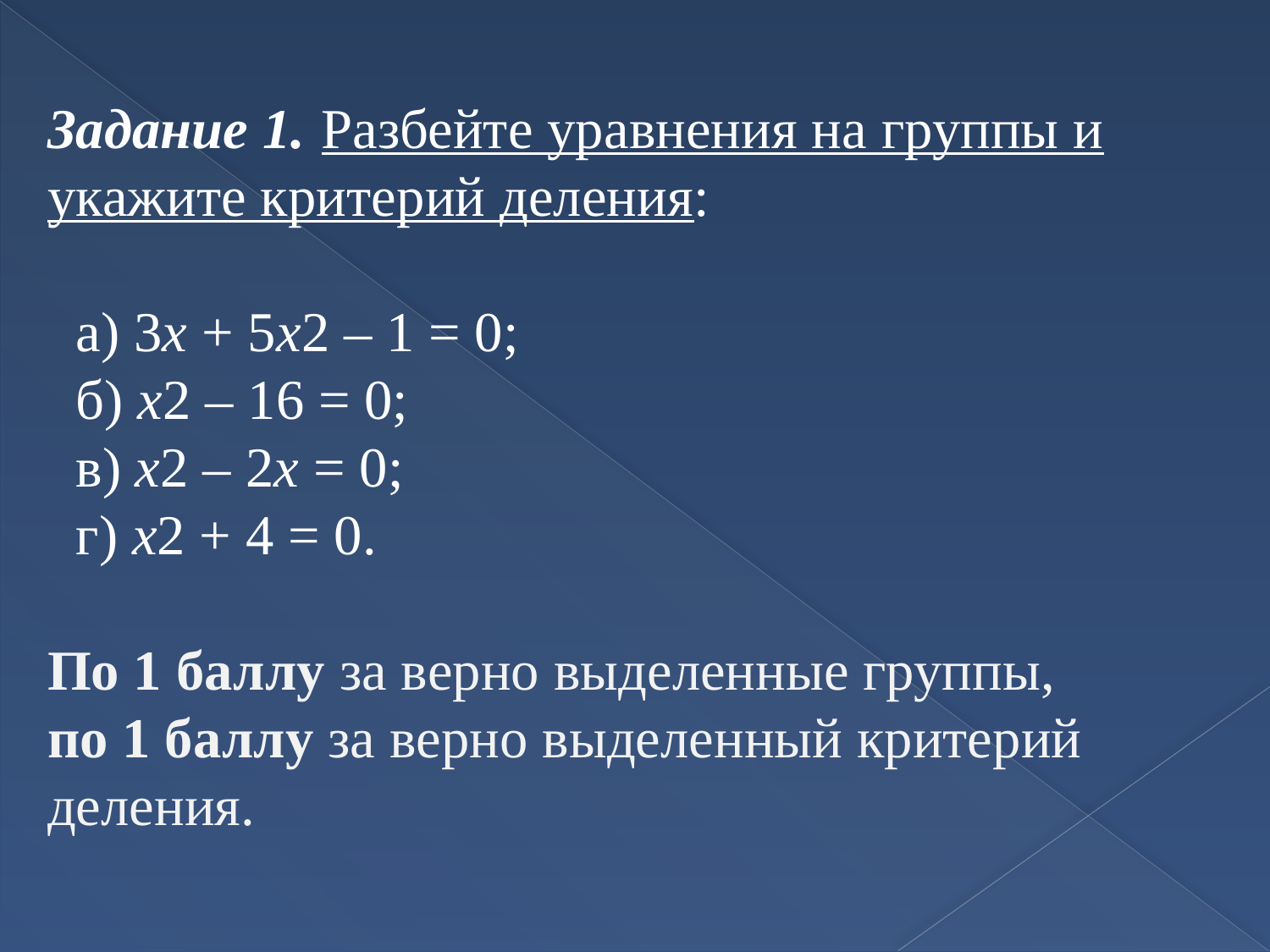

Задание 1. Разбейте уравнения на группы и укажите критерий деления:
  а) 3x + 5x2 – 1 = 0;
  б) x2 – 16 = 0;
  в) x2 – 2x = 0;
  г) x2 + 4 = 0.

По 1 баллу за верно выделенные группы,
по 1 баллу за верно выделенный критерий деления.